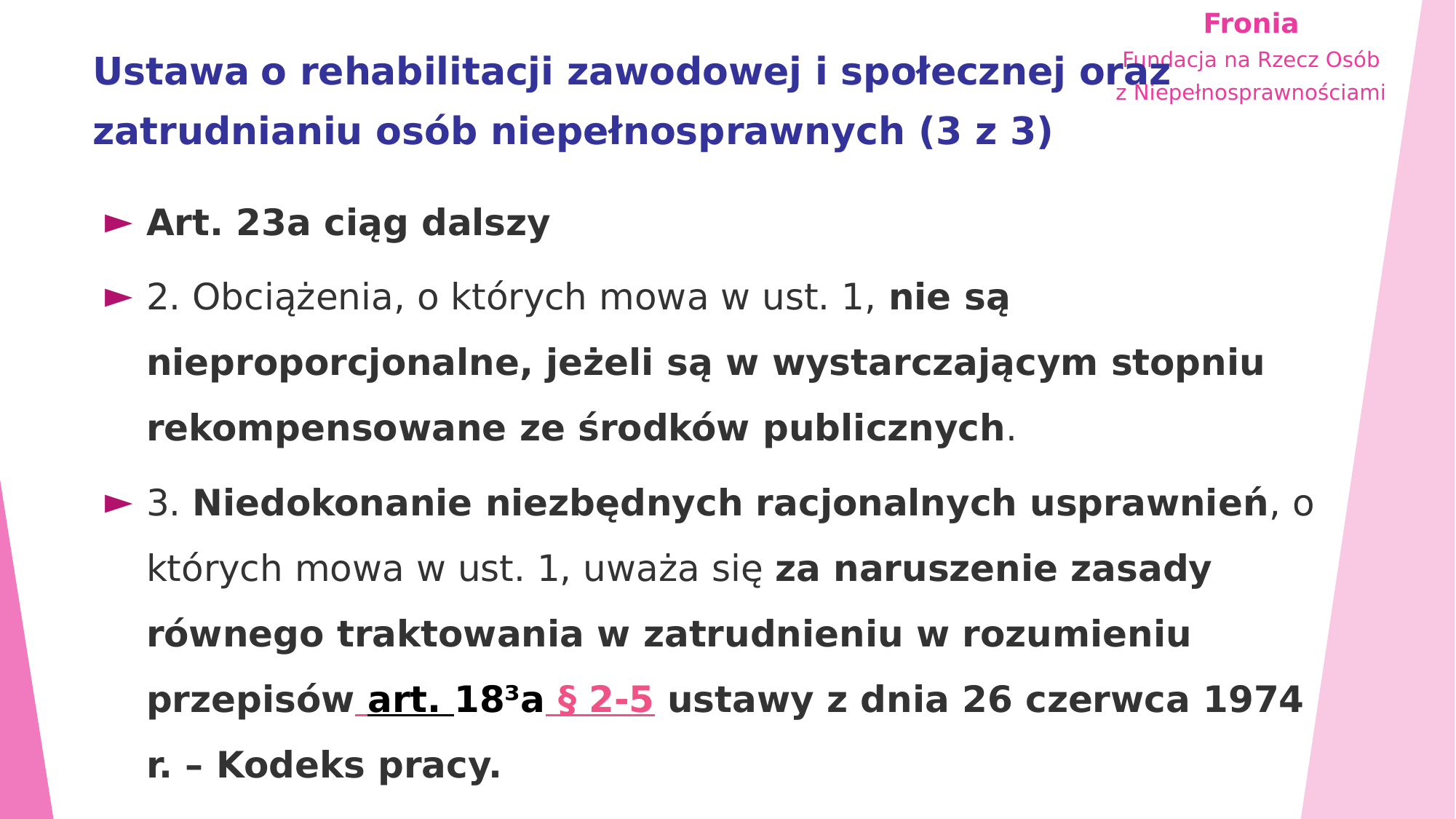

# Ustawa o rehabilitacji zawodowej i społecznej oraz zatrudnianiu osób niepełnosprawnych (3 z 3)
Art. 23a ciąg dalszy
2. Obciążenia, o których mowa w ust. 1, nie są nieproporcjonalne, jeżeli są w wystarczającym stopniu rekompensowane ze środków publicznych.
3. Niedokonanie niezbędnych racjonalnych usprawnień, o których mowa w ust. 1, uważa się za naruszenie zasady równego traktowania w zatrudnieniu w rozumieniu przepisów art. 18³a § 2-5 ustawy z dnia 26 czerwca 1974 r. – Kodeks pracy.